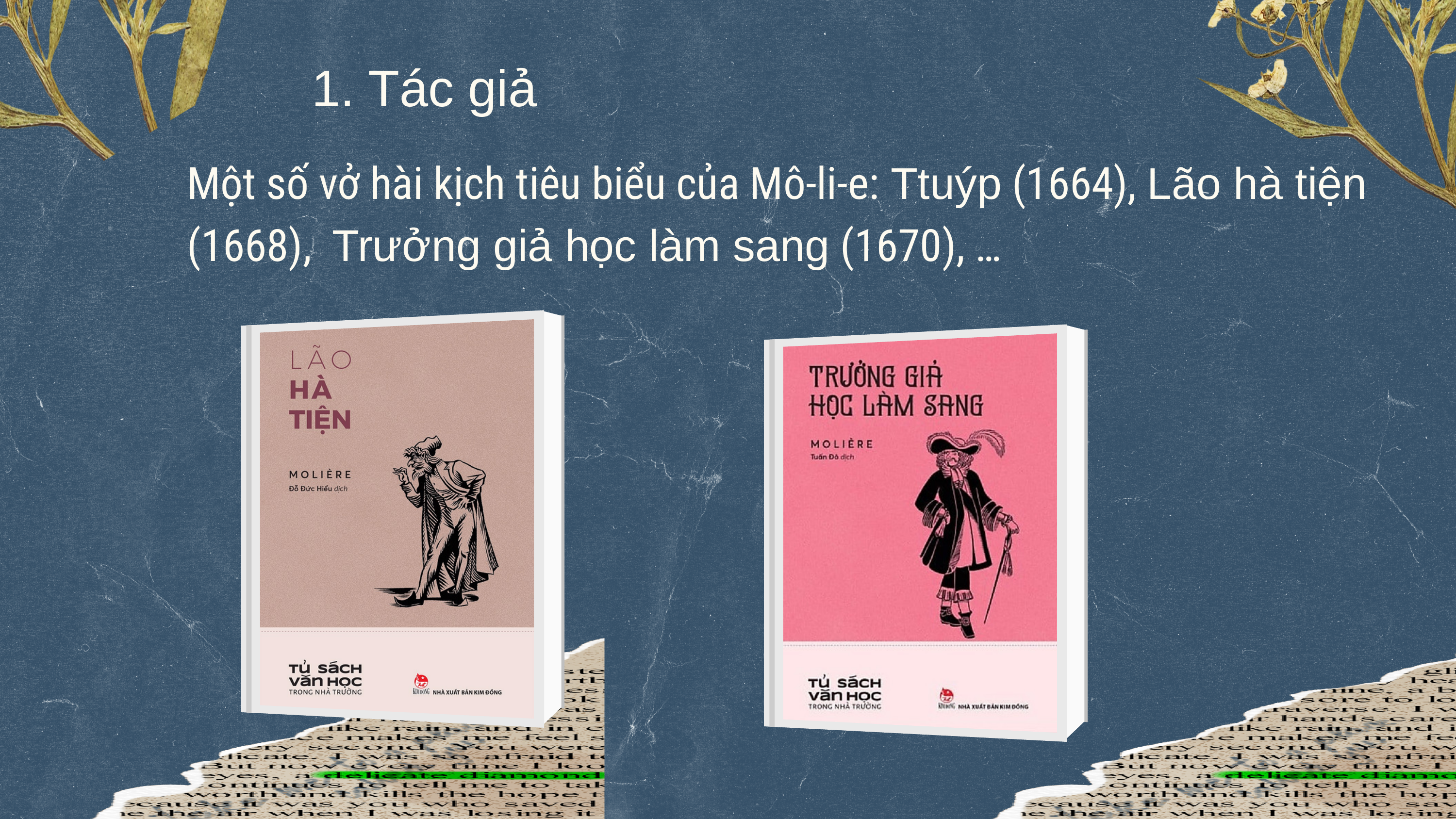

1. Tác giả
Một số vở hài kịch tiêu biểu của Mô-li-e: Ttuýp (1664), Lão hà tiện (1668),  Trưởng giả học làm sang (1670), …